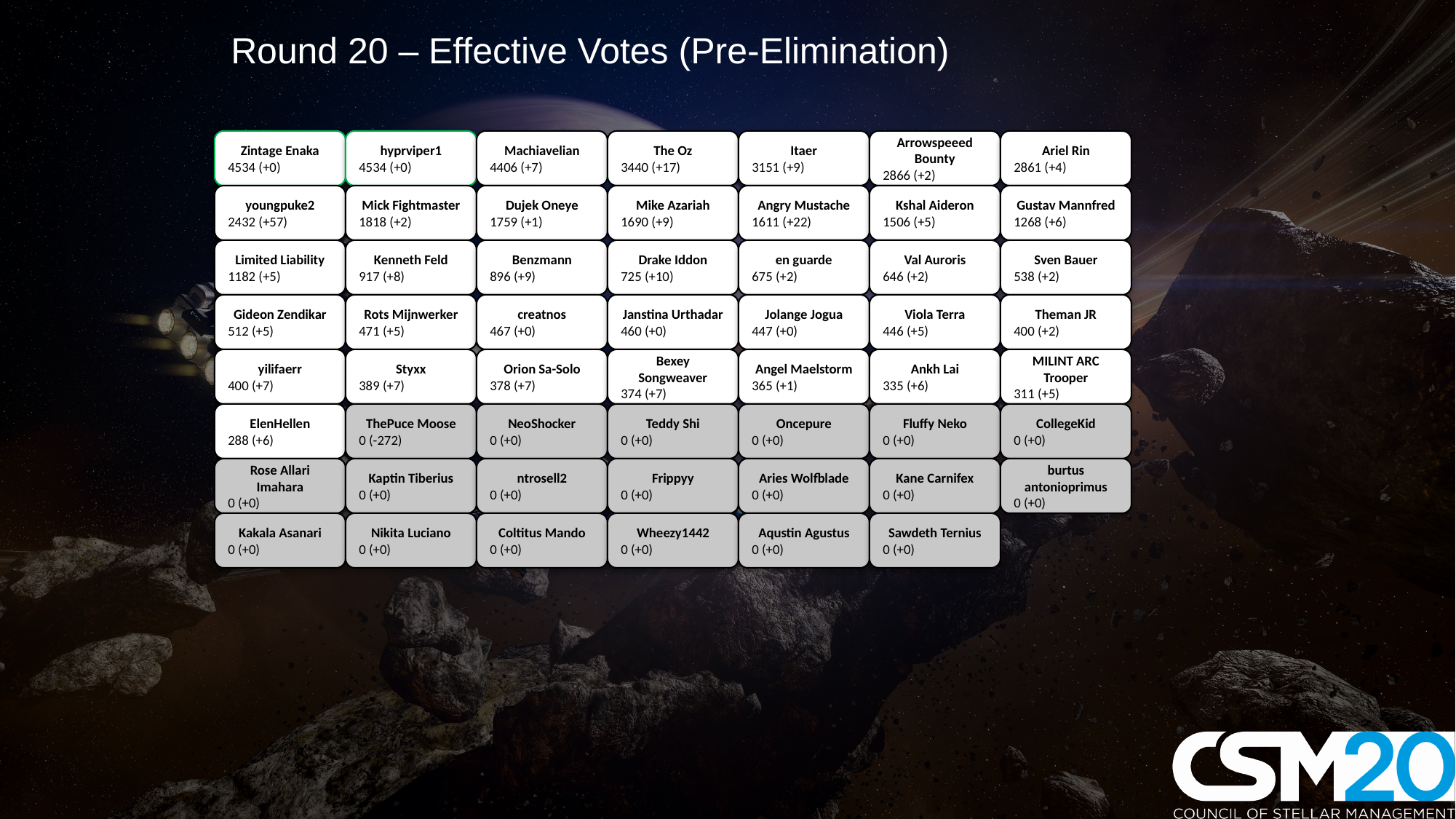

Round 20 – Effective Votes (Pre-Elimination)
Zintage Enaka
4534 (+0)
hyprviper1
4534 (+0)
Machiavelian
4406 (+7)
The Oz
3440 (+17)
Itaer
3151 (+9)
Arrowspeeed Bounty
2866 (+2)
Ariel Rin
2861 (+4)
youngpuke2
2432 (+57)
Mick Fightmaster
1818 (+2)
Dujek Oneye
1759 (+1)
Mike Azariah
1690 (+9)
Angry Mustache
1611 (+22)
Kshal Aideron
1506 (+5)
Gustav Mannfred
1268 (+6)
Limited Liability
1182 (+5)
Kenneth Feld
917 (+8)
Benzmann
896 (+9)
Drake Iddon
725 (+10)
en guarde
675 (+2)
Val Auroris
646 (+2)
Sven Bauer
538 (+2)
Gideon Zendikar
512 (+5)
Rots Mijnwerker
471 (+5)
creatnos
467 (+0)
Janstina Urthadar
460 (+0)
Jolange Jogua
447 (+0)
Viola Terra
446 (+5)
Theman JR
400 (+2)

yilifaerr
400 (+7)
Styxx
389 (+7)
Orion Sa-Solo
378 (+7)
Bexey Songweaver
374 (+7)
Angel Maelstorm
365 (+1)
Ankh Lai
335 (+6)
MILINT ARC Trooper
311 (+5)
ElenHellen
288 (+6)
ThePuce Moose
0 (-272)
NeoShocker
0 (+0)
Teddy Shi
0 (+0)
Oncepure
0 (+0)
Fluffy Neko
0 (+0)
CollegeKid
0 (+0)
Rose Allari Imahara
0 (+0)
Kaptin Tiberius
0 (+0)
ntrosell2
0 (+0)
Frippyy
0 (+0)
Aries Wolfblade
0 (+0)
Kane Carnifex
0 (+0)
burtus antonioprimus
0 (+0)
Kakala Asanari
0 (+0)
Nikita Luciano
0 (+0)
Coltitus Mando
0 (+0)
Wheezy1442
0 (+0)
Aqustin Agustus
0 (+0)
Sawdeth Ternius
0 (+0)
#